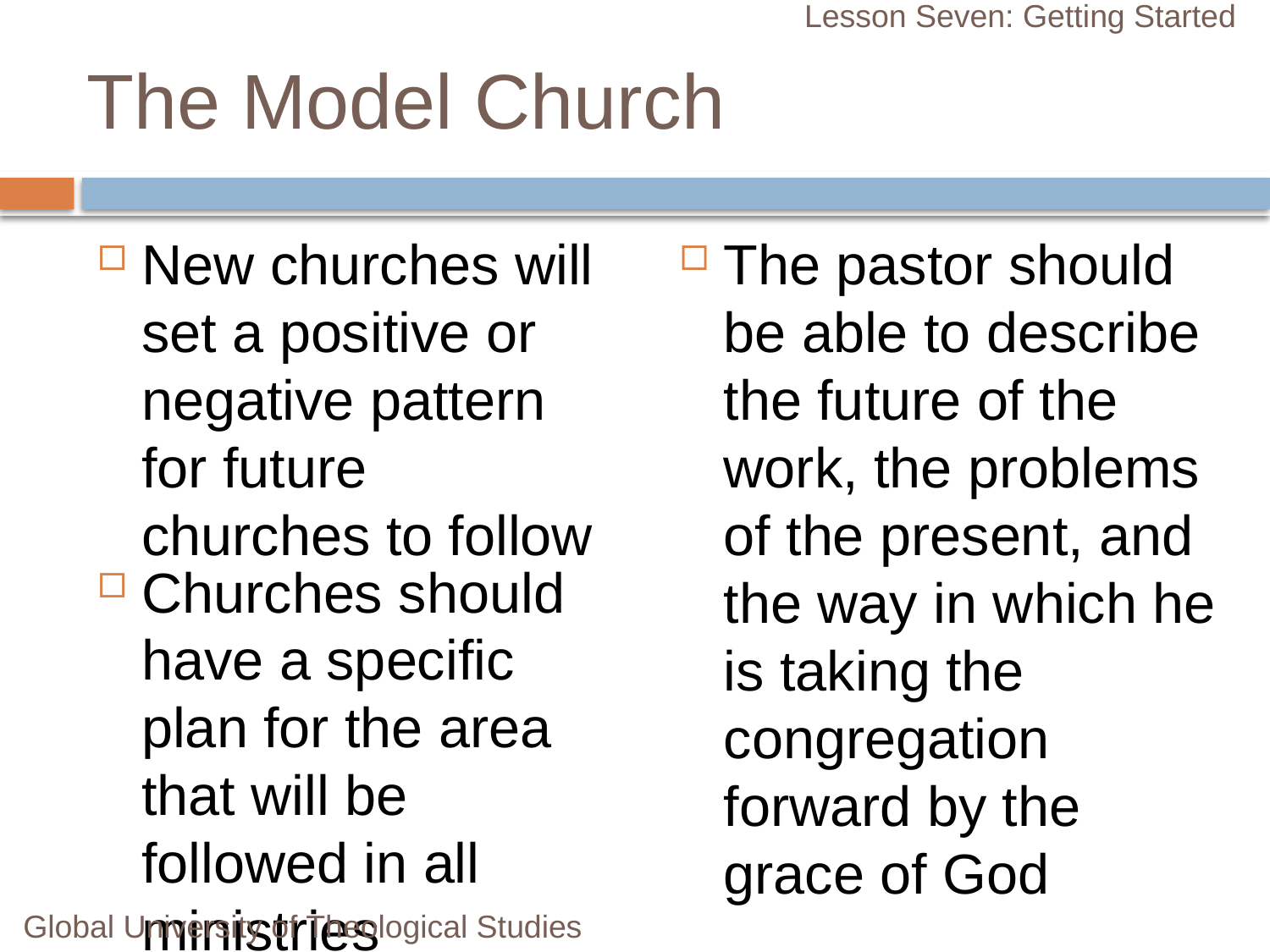

Lesson Seven: Getting Started
# The Model Church
New churches will set a positive or negative pattern for future churches to follow
The pastor should be able to describe the future of the work, the problems of the present, and the way in which he is taking the congregation forward by the grace of God
Churches should have a specific plan for the area that will be followed in all ministries
Global University of Theological Studies